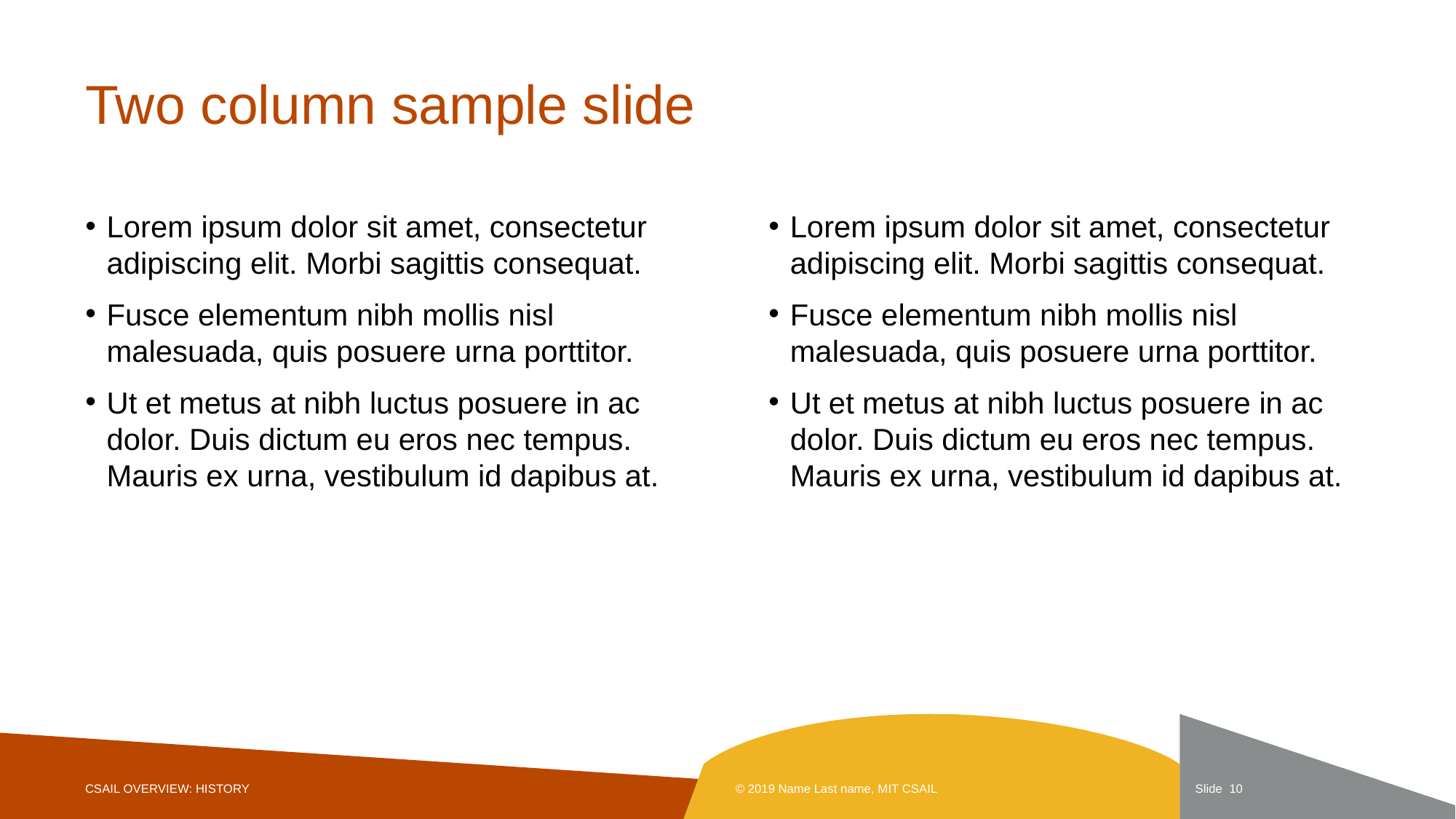

# Two column sample slide
Lorem ipsum dolor sit amet, consectetur adipiscing elit. Morbi sagittis consequat.
Fusce elementum nibh mollis nisl malesuada, quis posuere urna porttitor.
Ut et metus at nibh luctus posuere in ac dolor. Duis dictum eu eros nec tempus. Mauris ex urna, vestibulum id dapibus at.
Lorem ipsum dolor sit amet, consectetur adipiscing elit. Morbi sagittis consequat.
Fusce elementum nibh mollis nisl malesuada, quis posuere urna porttitor.
Ut et metus at nibh luctus posuere in ac dolor. Duis dictum eu eros nec tempus. Mauris ex urna, vestibulum id dapibus at.
CSAIL OVERVIEW: HISTORY
© 2019 Name Last name, MIT CSAIL
Slide  10